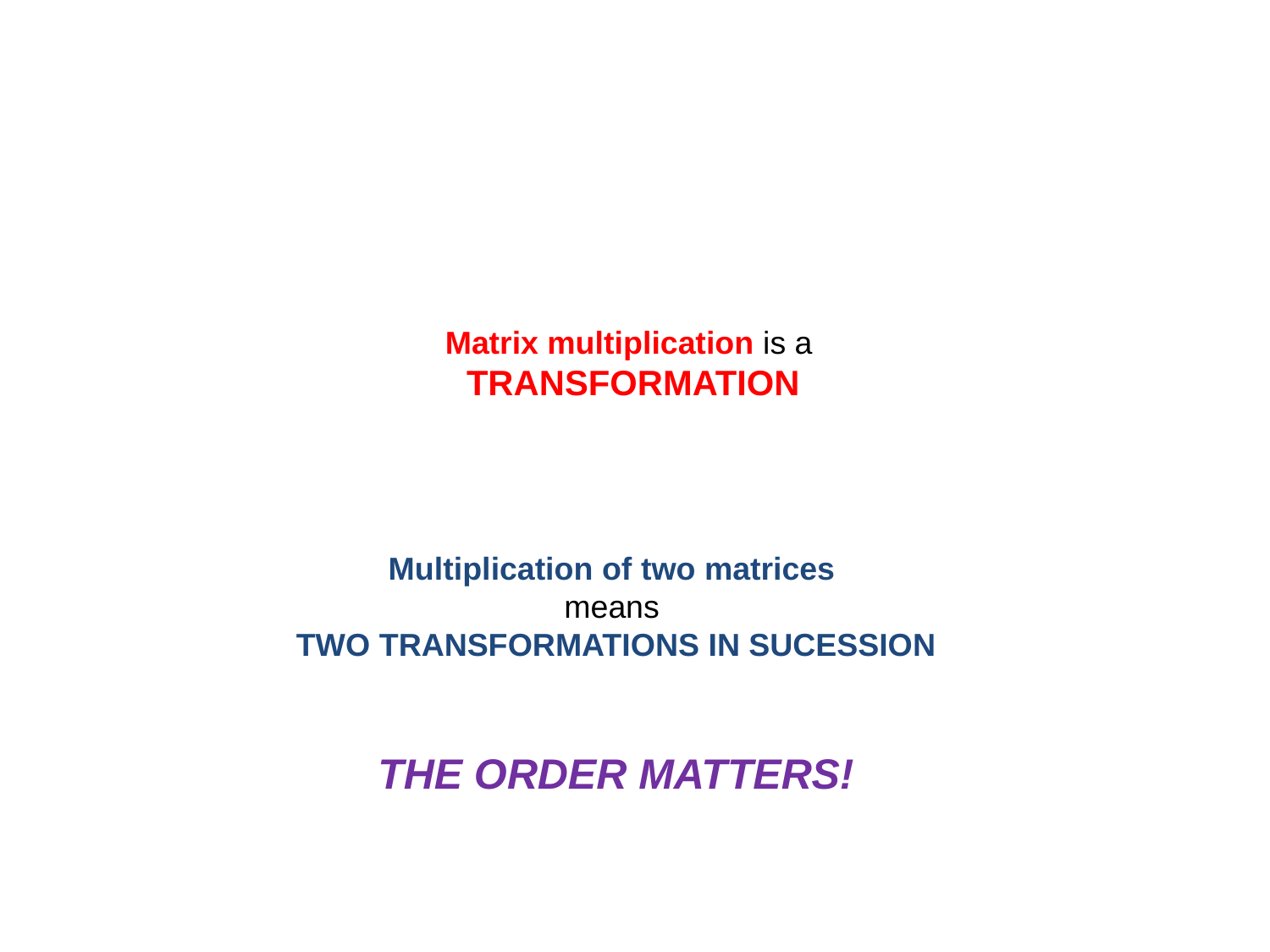

Matrix multiplication is a
TRANSFORMATION
Multiplication of two matrices
means
TWO TRANSFORMATIONS IN SUCESSION

THE ORDER MATTERS!